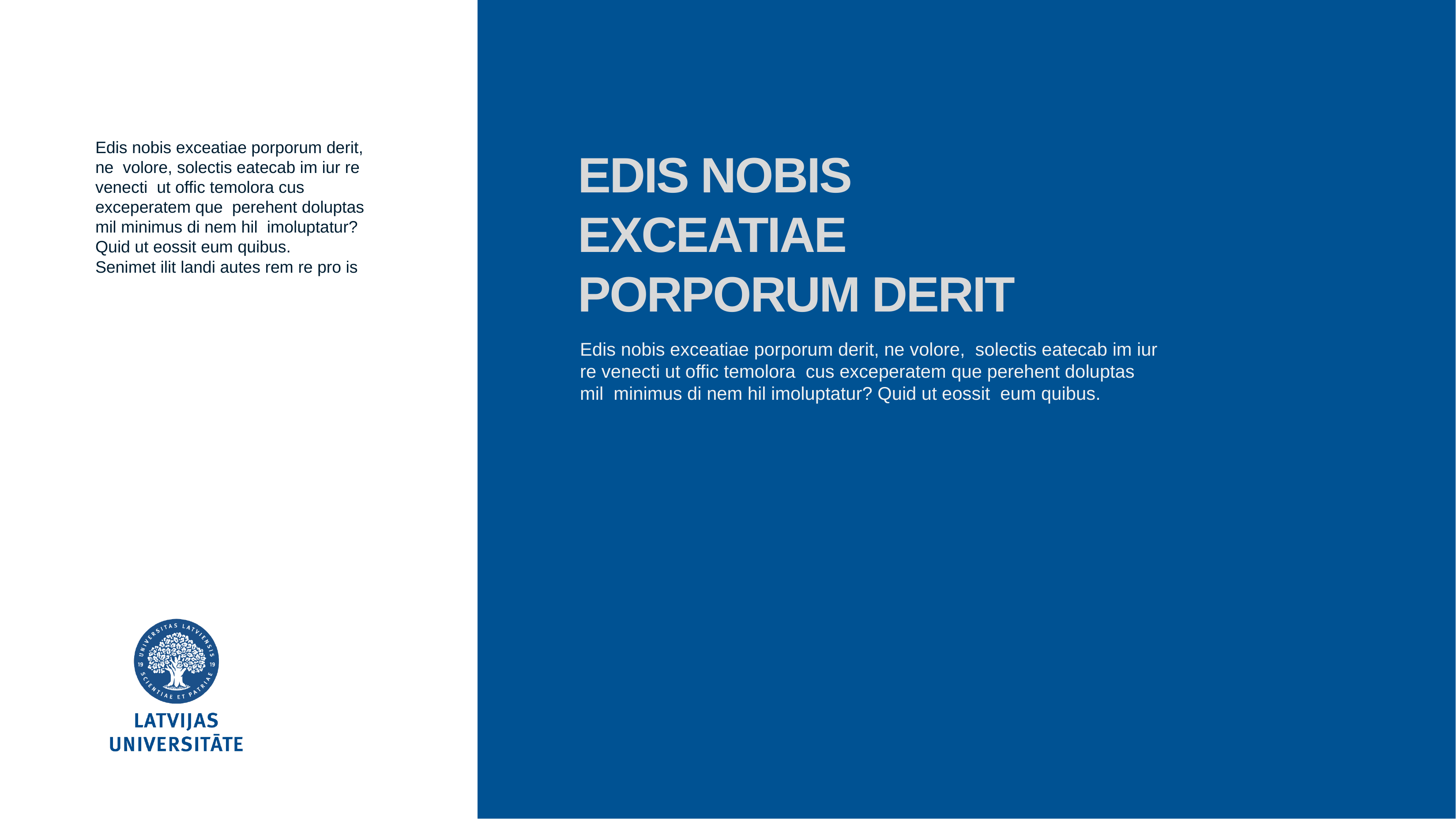

Edis nobis exceatiae porporum derit, ne  volore, solectis eatecab im iur re venecti  ut offic temolora cus exceperatem que  perehent doluptas mil minimus di nem hil  imoluptatur? Quid ut eossit eum quibus.
Senimet ilit landi autes rem re pro is
EDIS NOBIS EXCEATIAE  PORPORUM DERIT
Edis nobis exceatiae porporum derit, ne volore,  solectis eatecab im iur re venecti ut offic temolora  cus exceperatem que perehent doluptas mil  minimus di nem hil imoluptatur? Quid ut eossit  eum quibus.